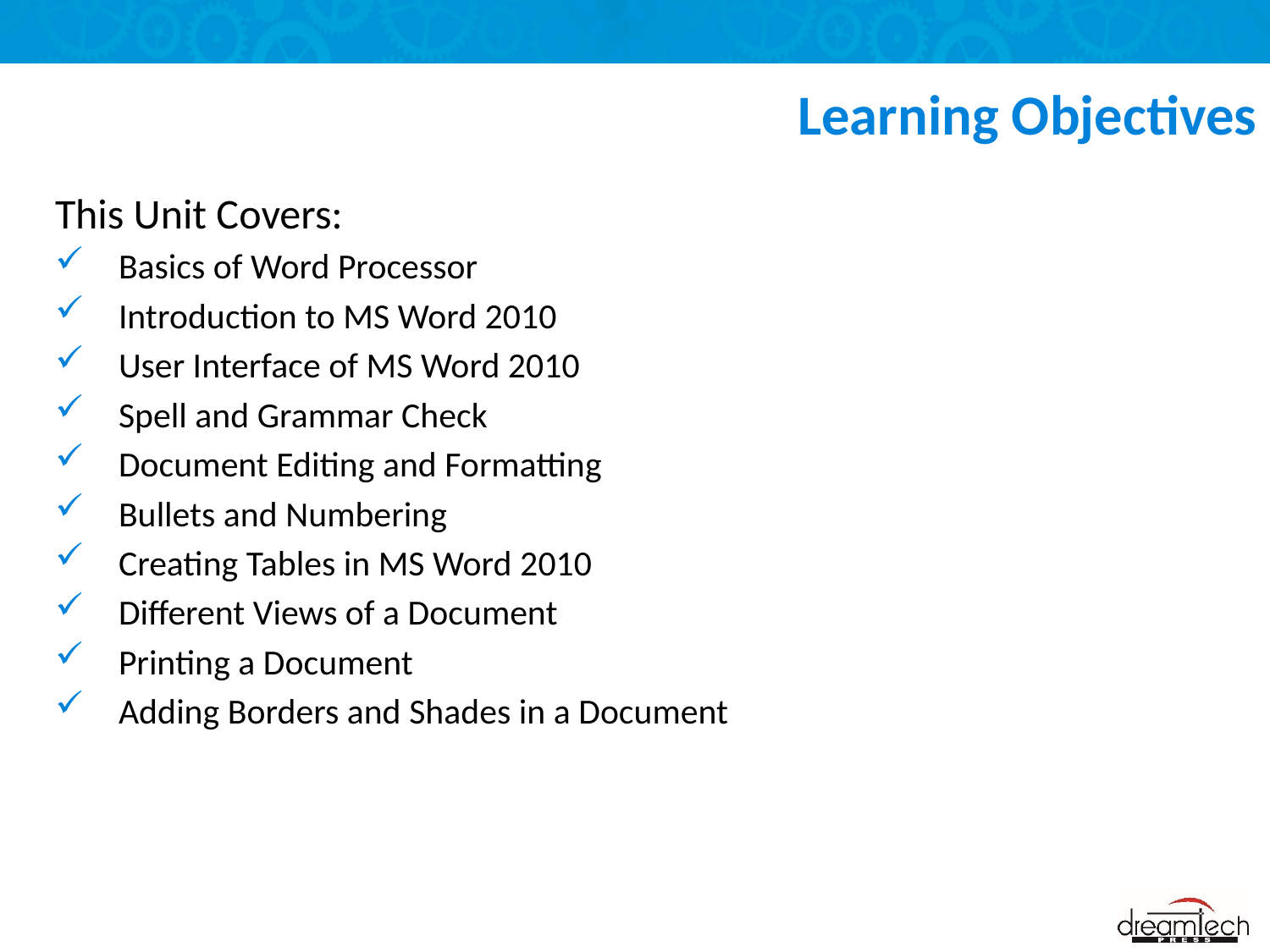

# Learning Objectives
This Unit Covers:
Basics of Word Processor
Introduction to MS Word 2010
User Interface of MS Word 2010
Spell and Grammar Check
Document Editing and Formatting
Bullets and Numbering
Creating Tables in MS Word 2010
Different Views of a Document
Printing a Document
Adding Borders and Shades in a Document